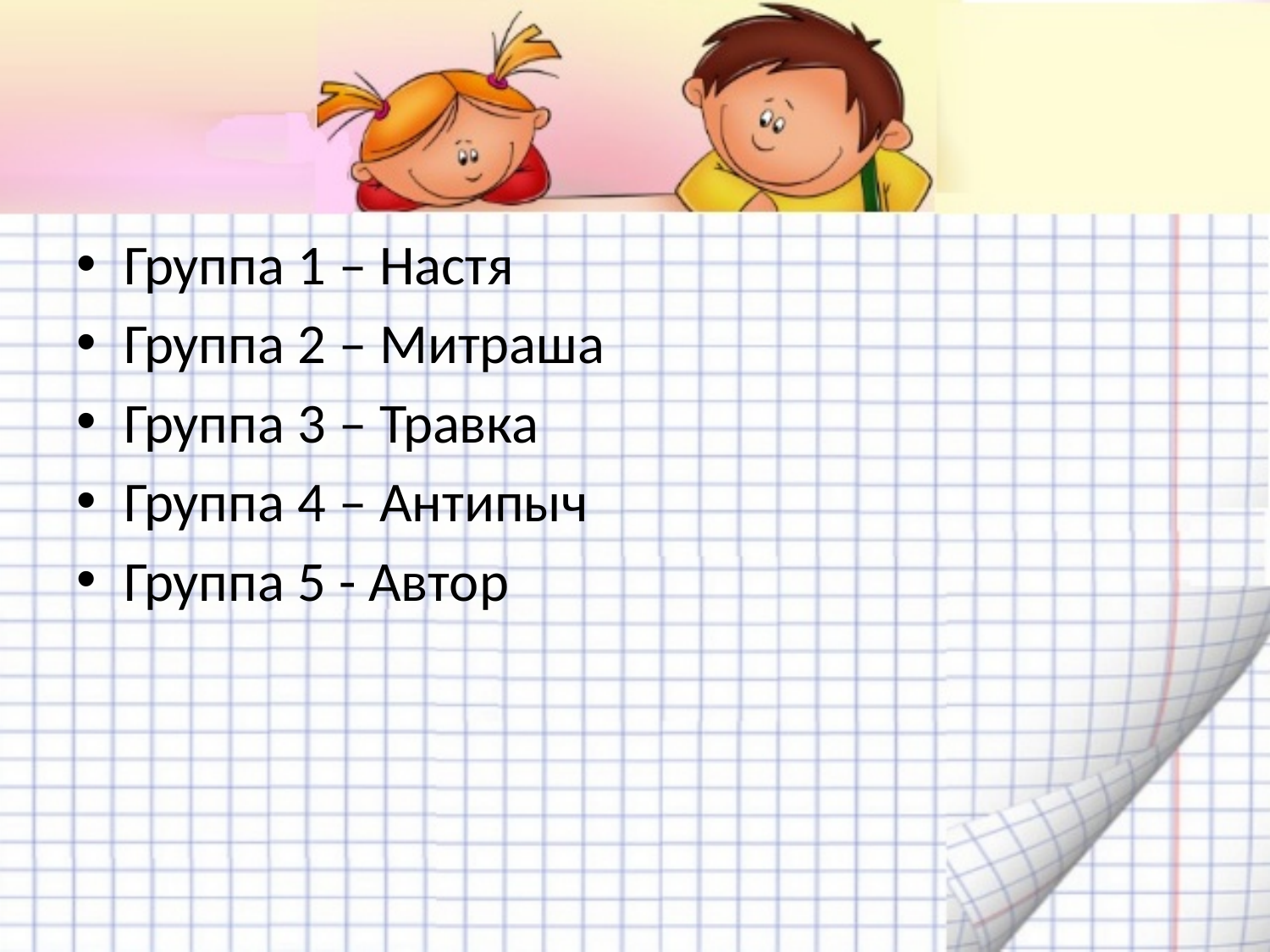

Группа 1 – Настя
Группа 2 – Митраша
Группа 3 – Травка
Группа 4 – Антипыч
Группа 5 - Автор